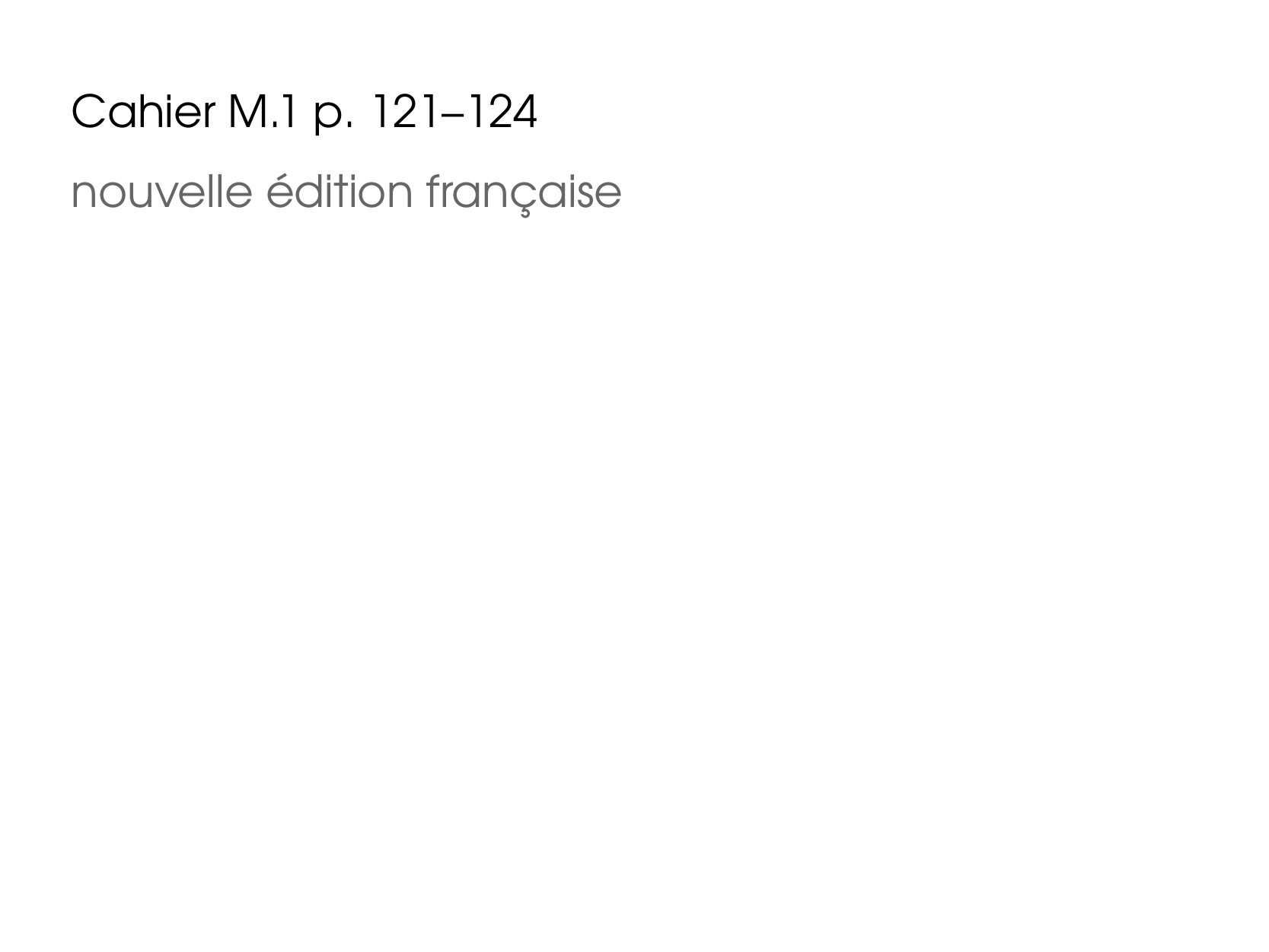

Cahier M.1 p. 121–124
nouvelle édition française